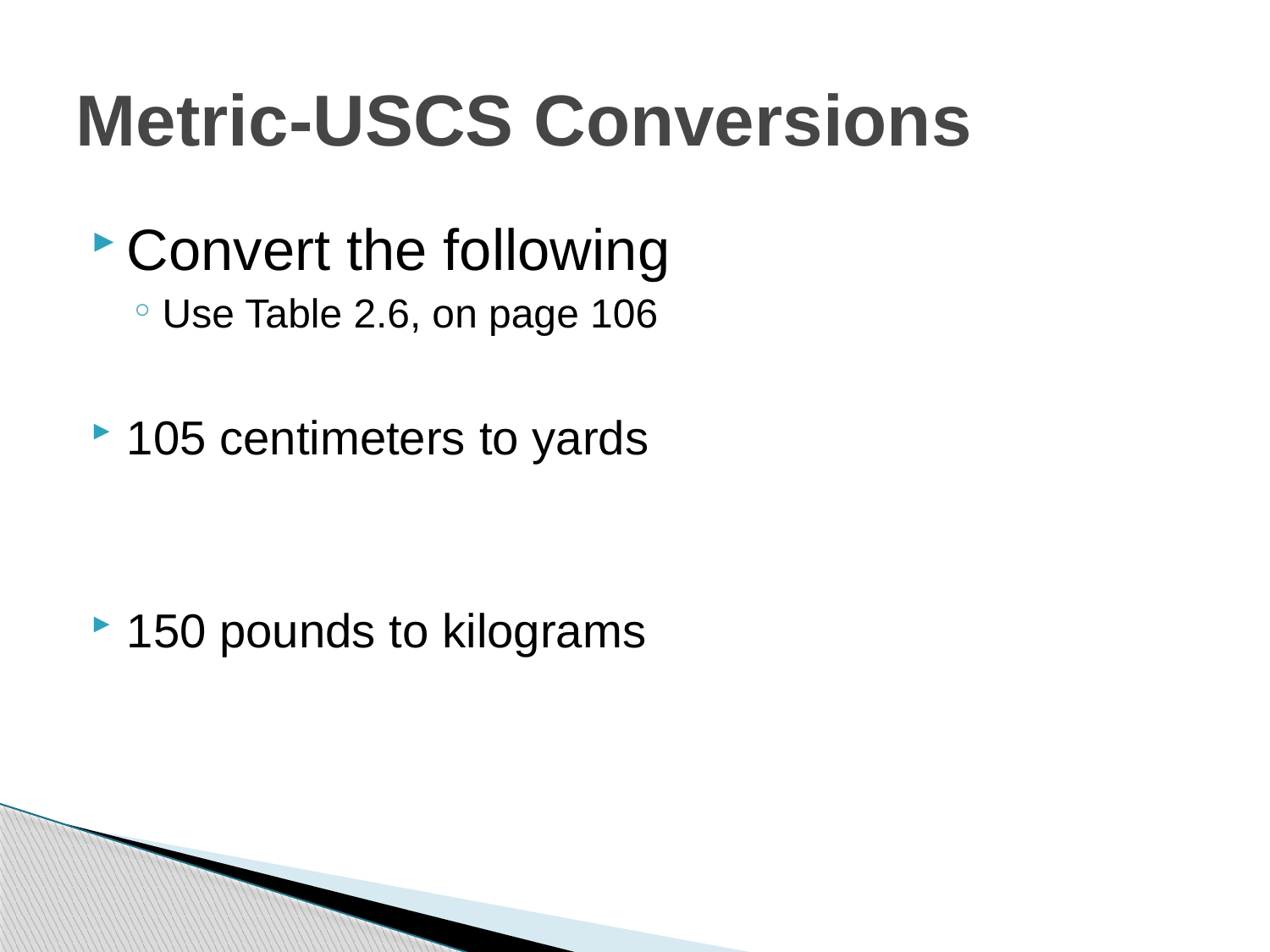

# Metric-USCS Conversions
Convert the following
Use Table 2.6, on page 106

105 centimeters to yards

150 pounds to kilograms